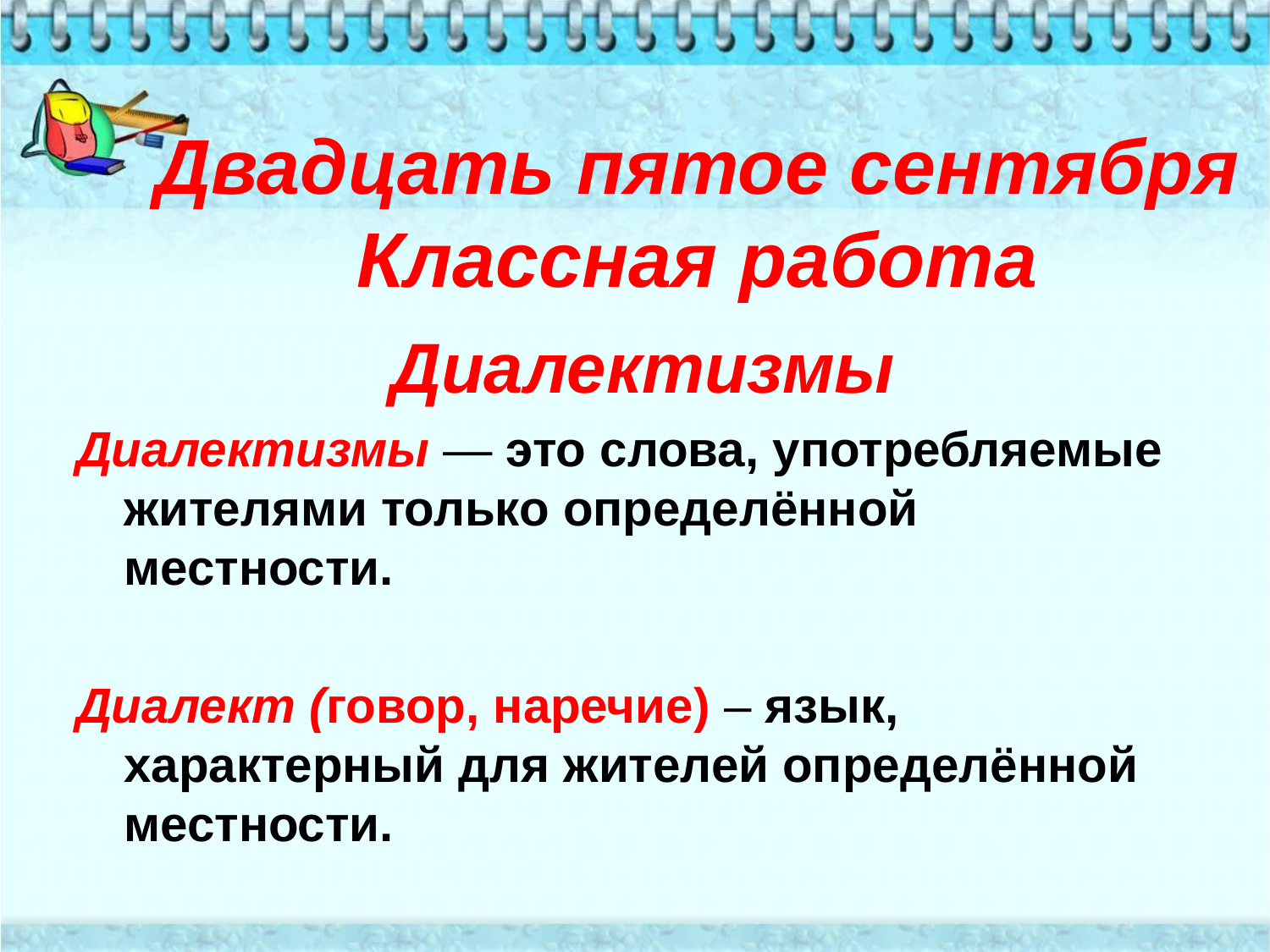

# Двадцать пятое сентября Классная работа
 Диалектизмы
Диалектизмы — это слова, употребляемые жителями только определённой местности.

Диалект (говор, наречие) – язык, характерный для жителей определённой местности.